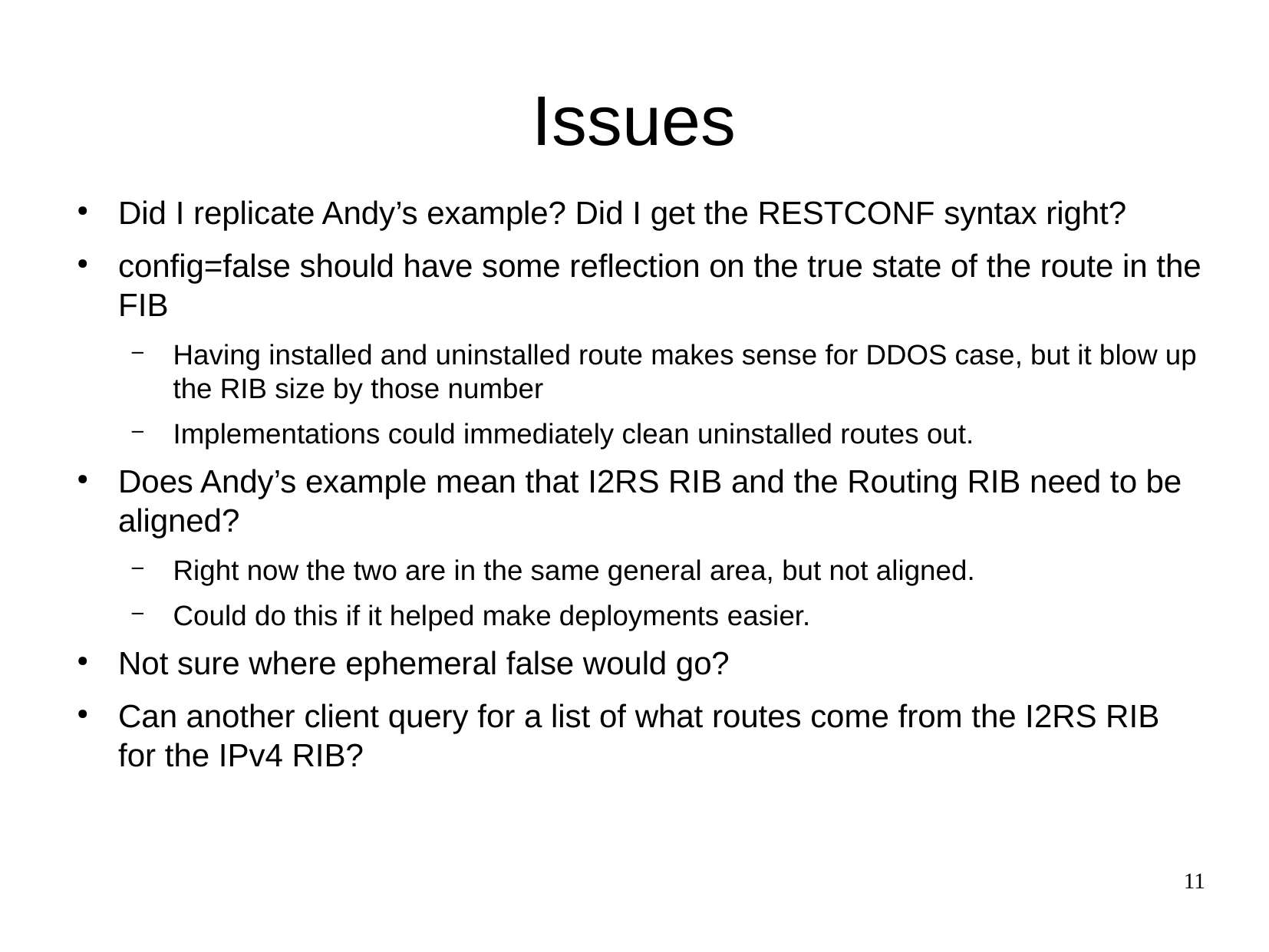

Issues
Did I replicate Andy’s example? Did I get the RESTCONF syntax right?
config=false should have some reflection on the true state of the route in the FIB
Having installed and uninstalled route makes sense for DDOS case, but it blow up the RIB size by those number
Implementations could immediately clean uninstalled routes out.
Does Andy’s example mean that I2RS RIB and the Routing RIB need to be aligned?
Right now the two are in the same general area, but not aligned.
Could do this if it helped make deployments easier.
Not sure where ephemeral false would go?
Can another client query for a list of what routes come from the I2RS RIB for the IPv4 RIB?

11